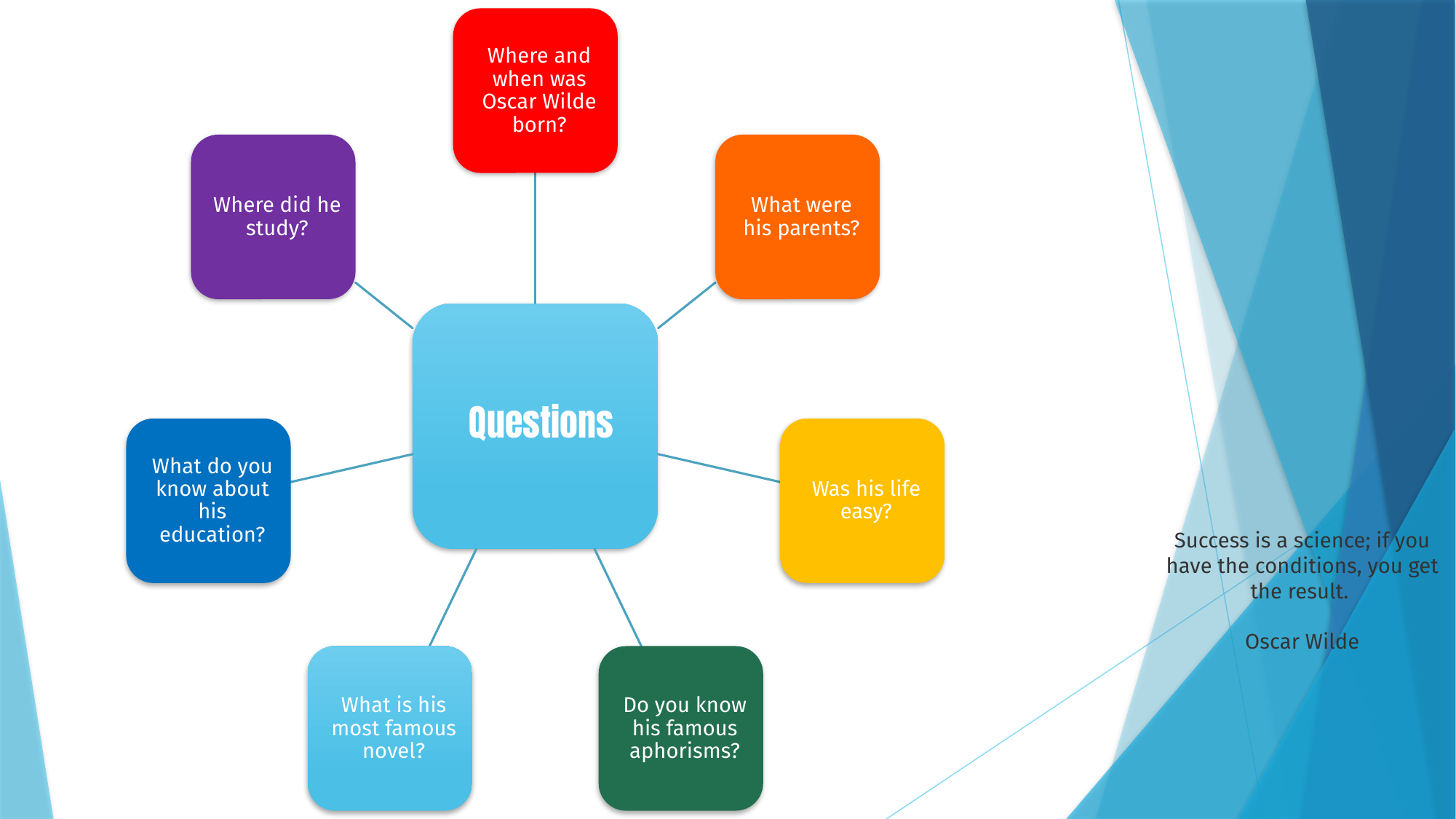

Questions
Where and when was Oscar Wilde born?
What were his parents?
Was his life easy?
Do you know his famous aphorisms?
What is his most famous novel?
What do you know about his education?
Where did he study?
Success is a science; if you have the conditions, you get the result.

Oscar Wilde